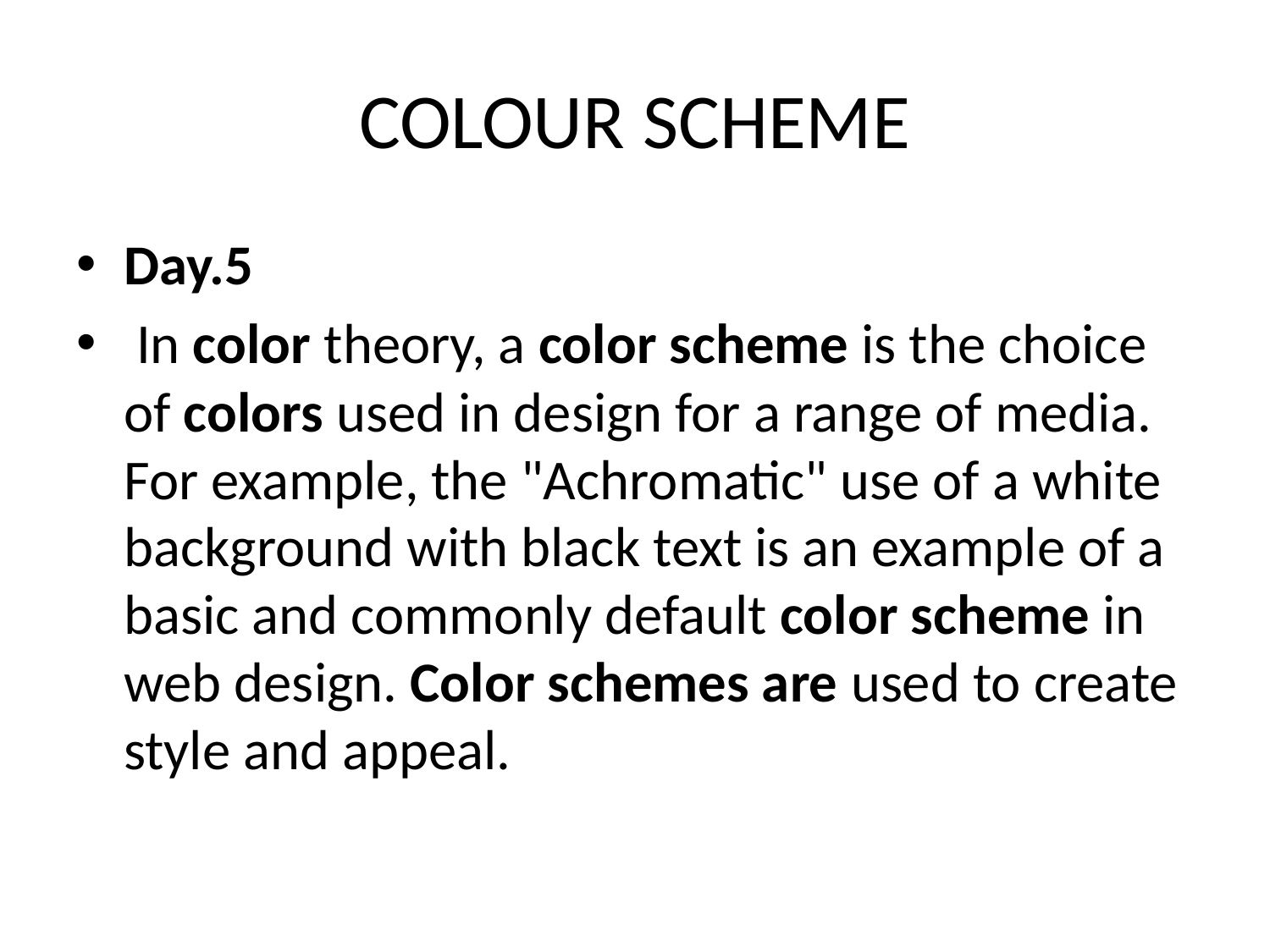

# COLOUR SCHEME
Day.5
 In color theory, a color scheme is the choice of colors used in design for a range of media. For example, the "Achromatic" use of a white background with black text is an example of a basic and commonly default color scheme in web design. Color schemes are used to create style and appeal.